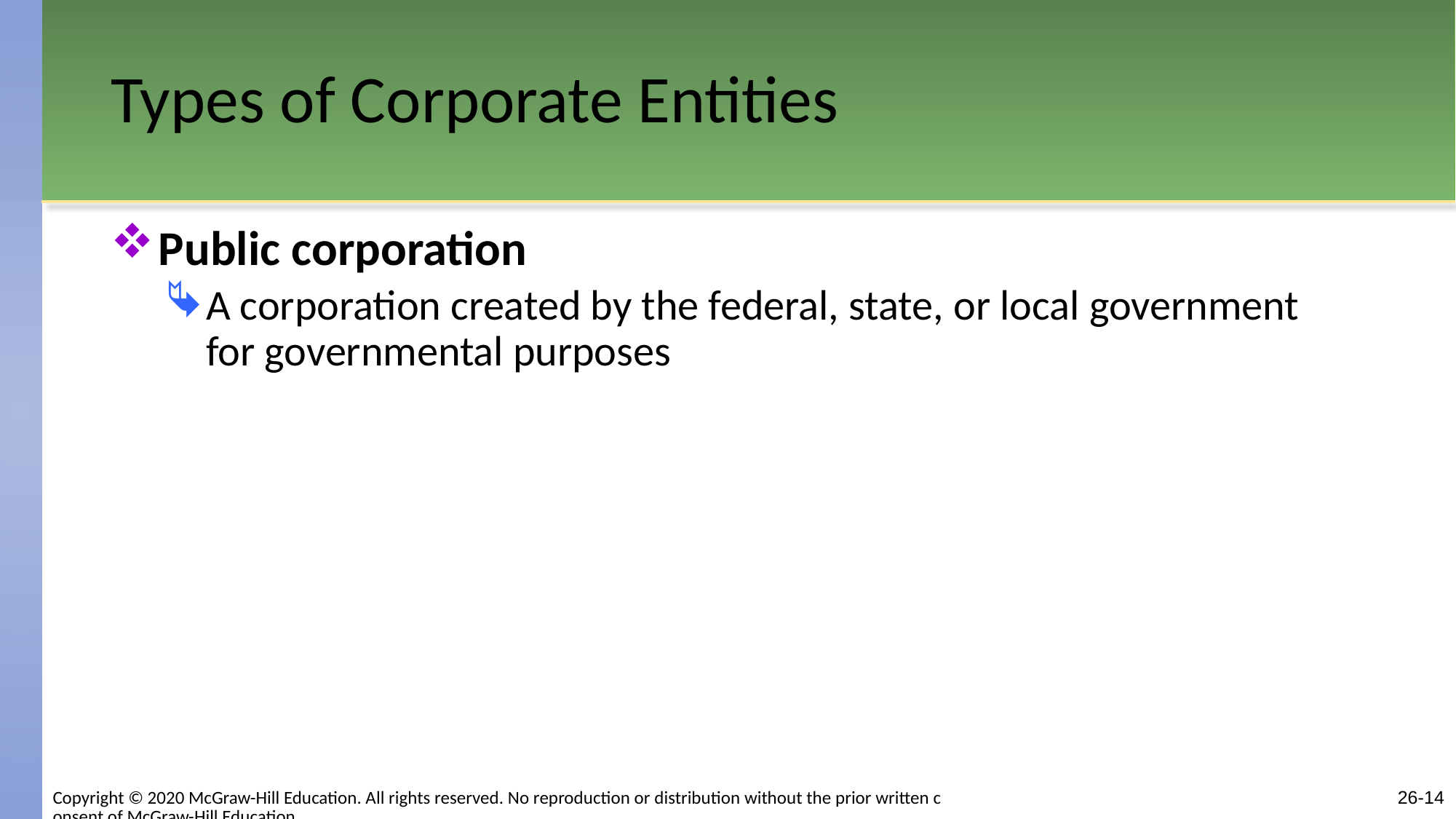

# Types of Corporate Entities
Public corporation
A corporation created by the federal, state, or local government for governmental purposes

Copyright © 2020 McGraw-Hill Education. All rights reserved. No reproduction or distribution without the prior written consent of McGraw-Hill Education.
26-14